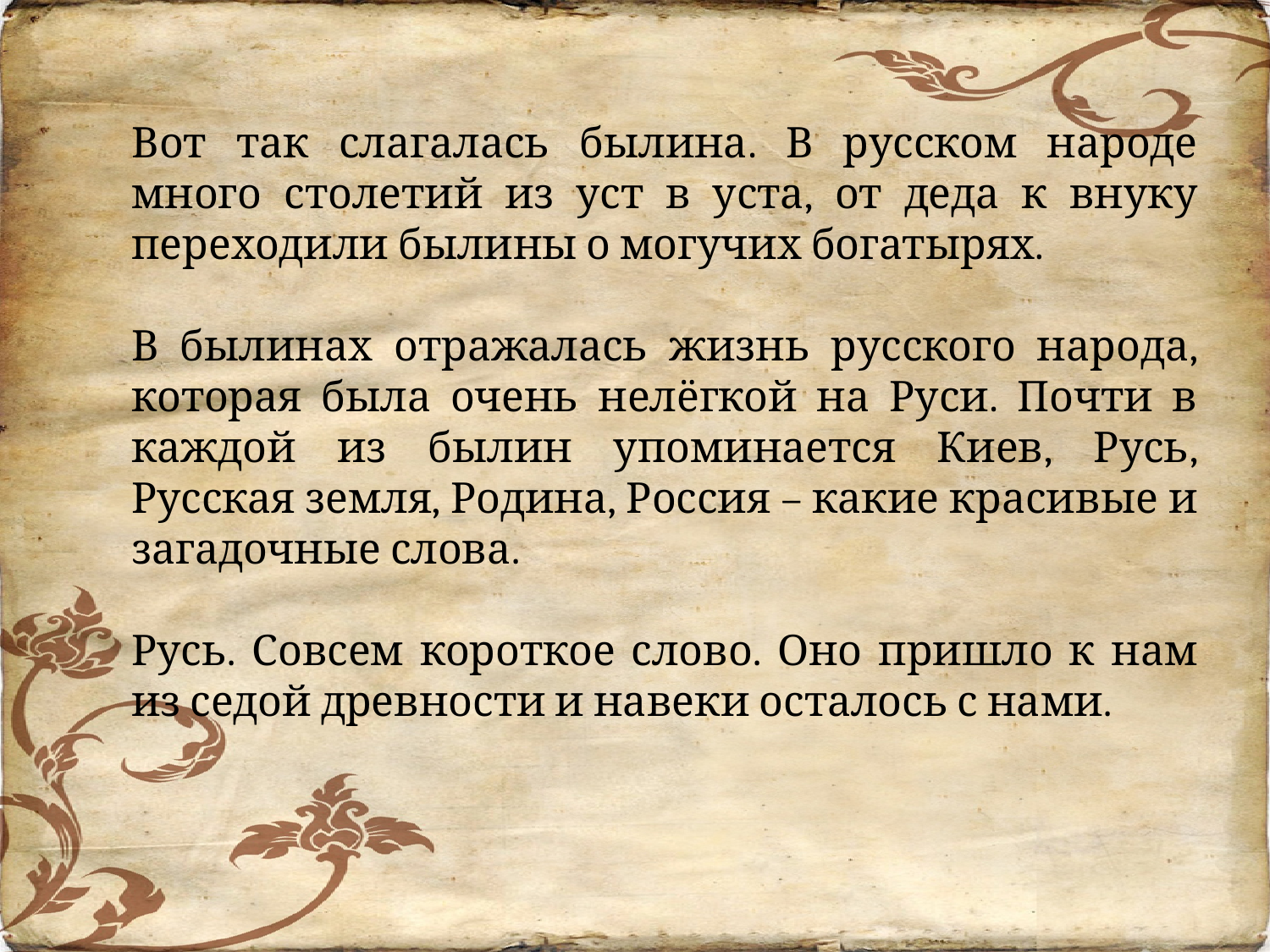

Вот так слагалась былина. В русском народе много столетий из уст в уста, от деда к внуку переходили былины о могучих богатырях.

В былинах отражалась жизнь русского народа, которая была очень нелёгкой на Руси. Почти в каждой из былин упоминается Киев, Русь, Русская земля, Родина, Россия – какие красивые и загадочные слова.

Русь. Совсем короткое слово. Оно пришло к нам из седой древности и навеки осталось с нами.